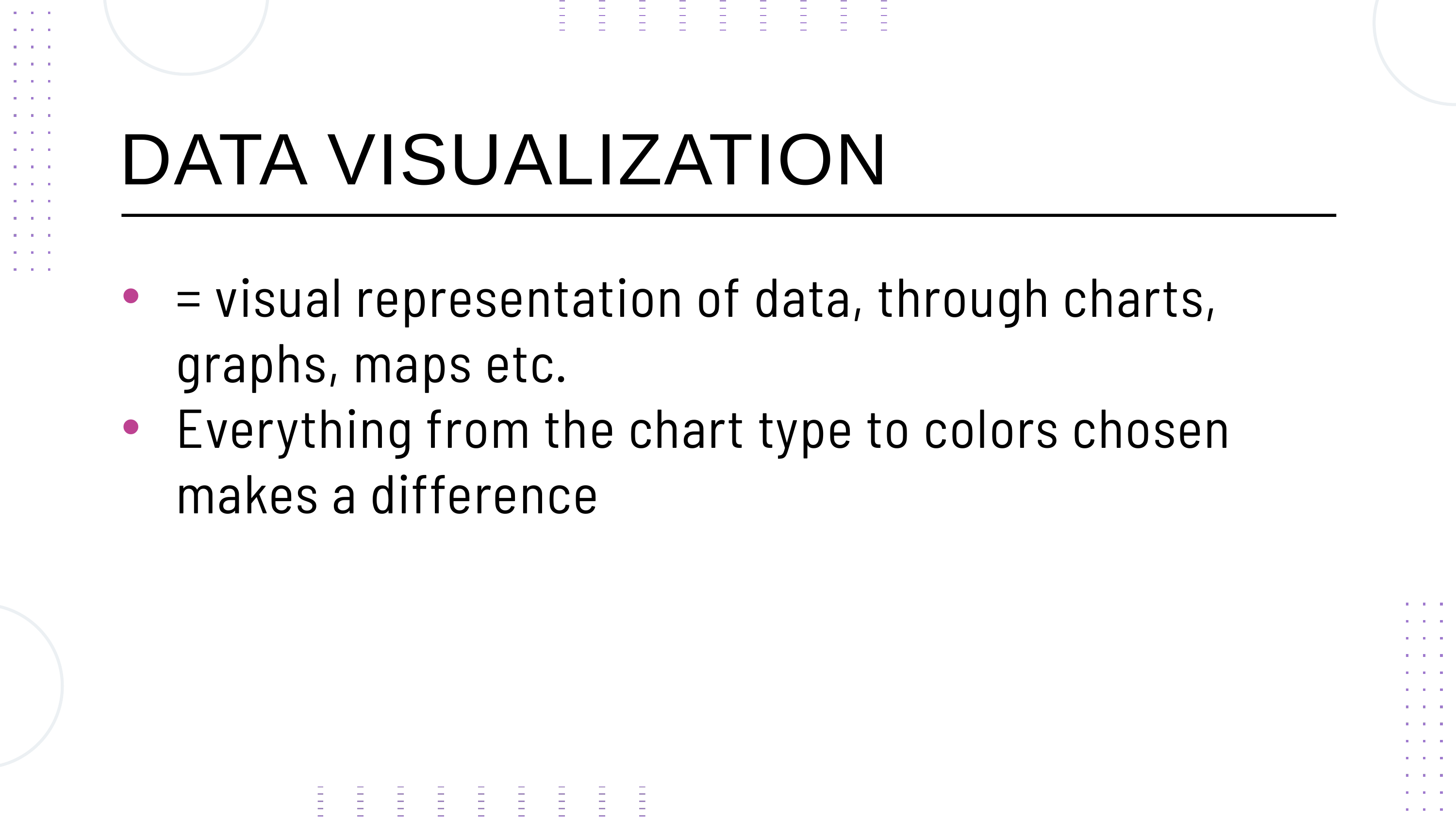

DATA VISUALIZATION

= visual representation of data, through charts, graphs, maps etc.
Everything from the chart type to colors chosen makes a difference